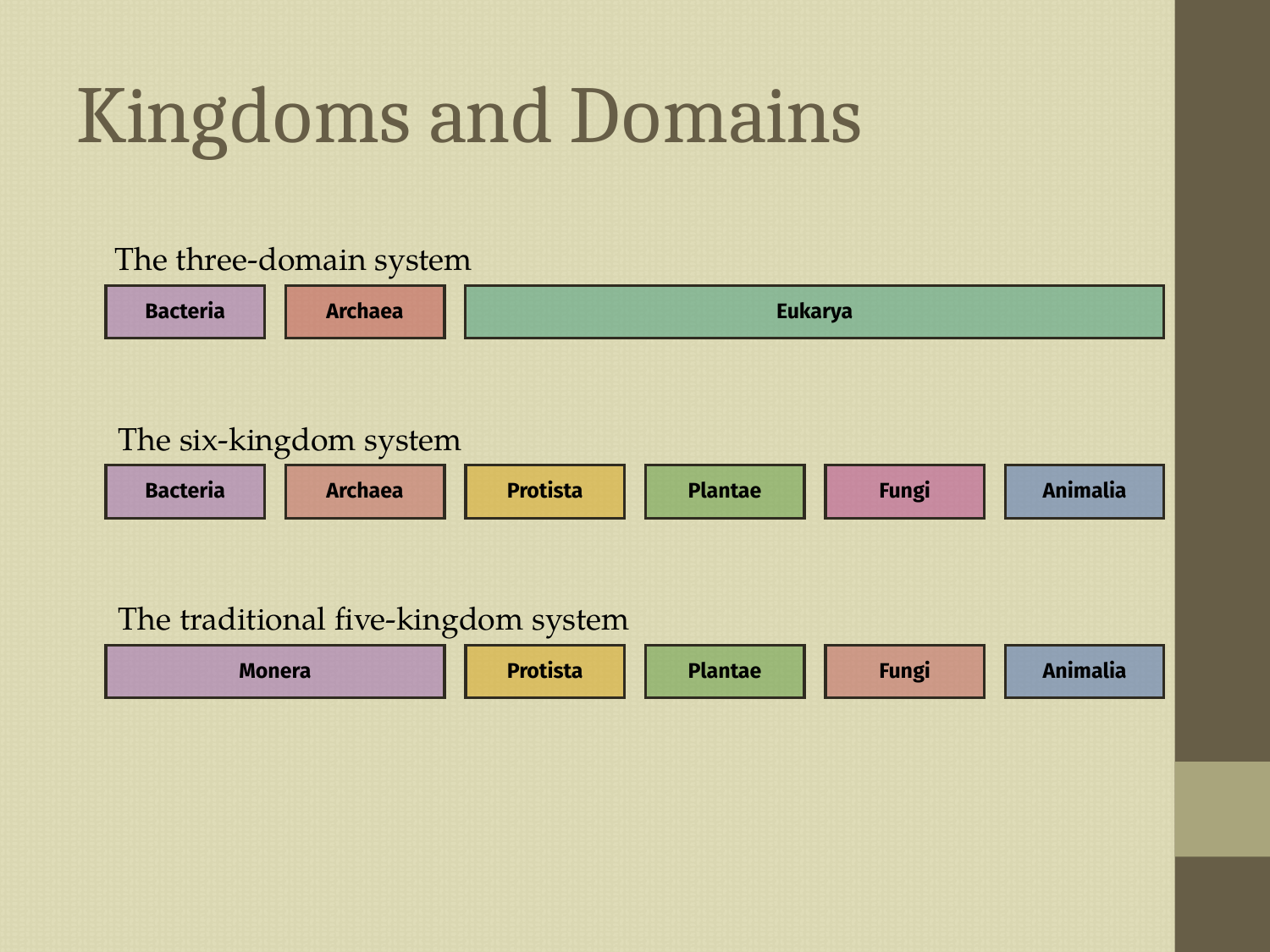

# Kingdoms and Domains

The three-domain system
Bacteria
Archaea
Eukarya
The six-kingdom system
Bacteria
Archaea
Protista
Plantae
Fungi
Animalia
The traditional five-kingdom system
Monera
Protista
Plantae
Fungi
Animalia